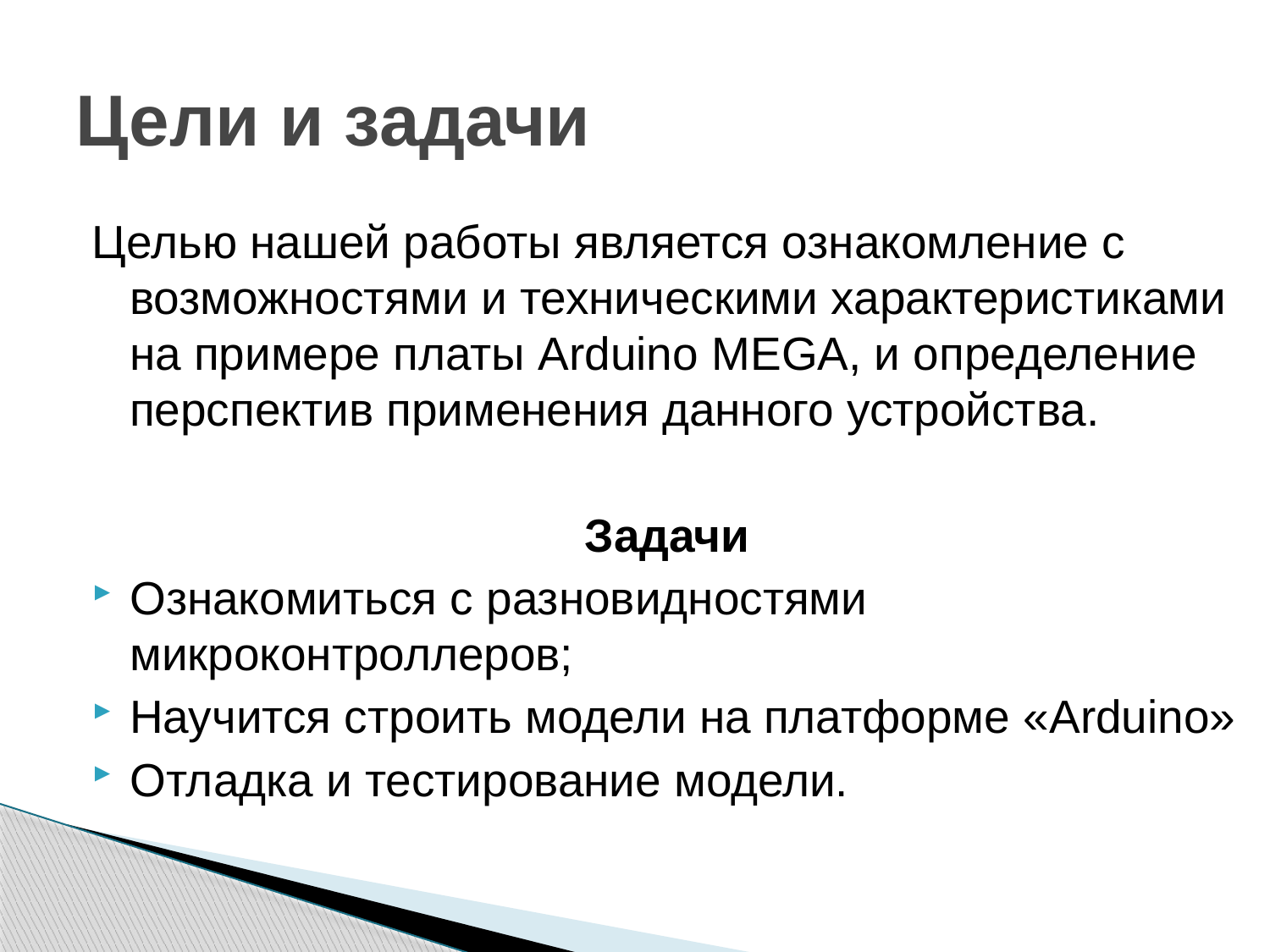

# Цели и задачи
Целью нашей работы является ознакомление с возможностями и техническими характеристиками на примере платы Arduino MEGA, и определение перспектив применения данного устройства.

Задачи
Ознакомиться с разновидностями микроконтроллеров;
Научится строить модели на платформе «Arduino»
Отладка и тестирование модели.